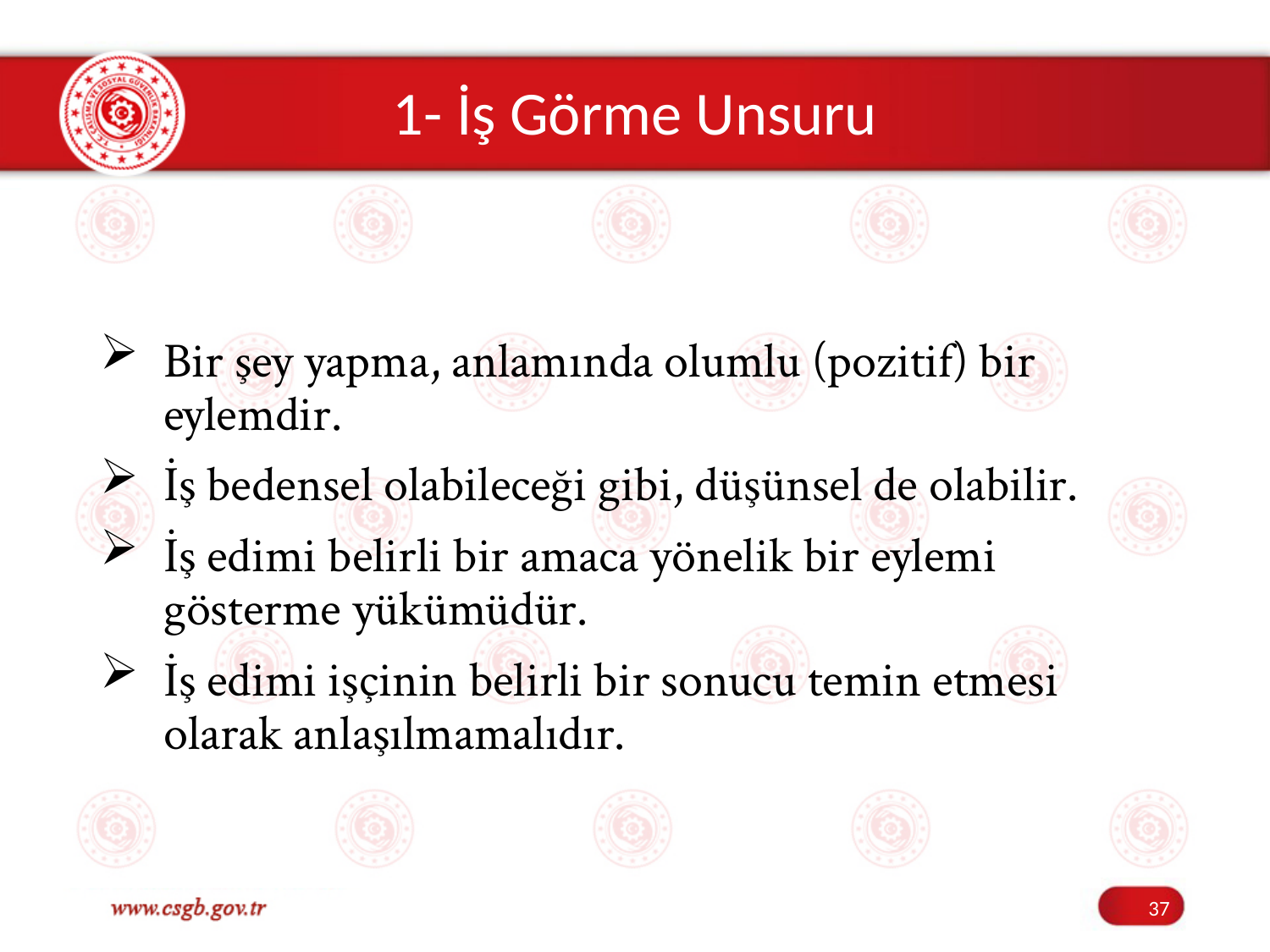

# 1- İş Görme Unsuru

Bir şey yapma, anlamında olumlu (pozitif) bir eylemdir.
İş bedensel olabileceği gibi, düşünsel de olabilir.
İş edimi belirli bir amaca yönelik bir eylemi gösterme yükümüdür.
İş edimi işçinin belirli bir sonucu temin etmesi olarak anlaşılmamalıdır.

37